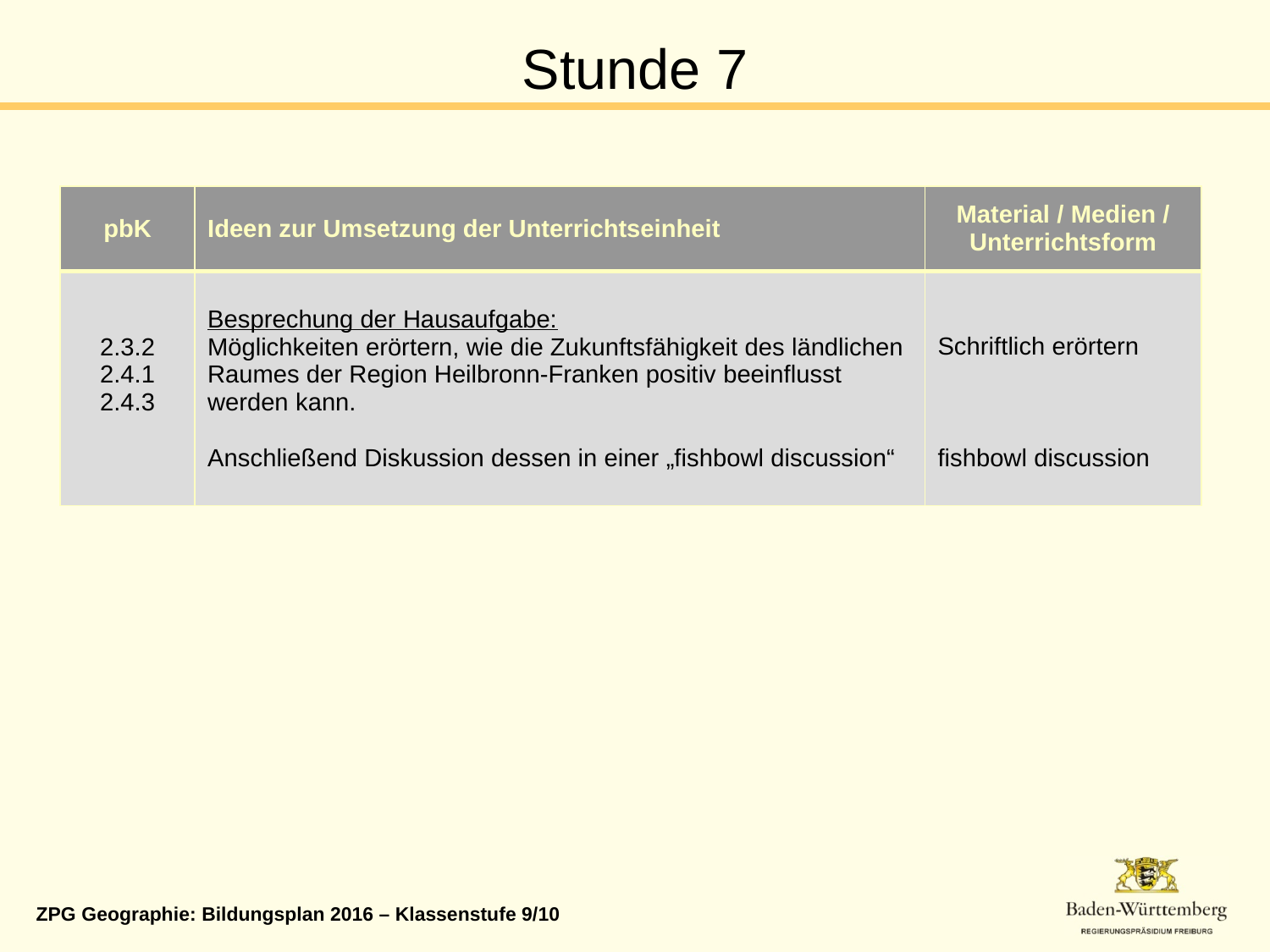

# Stunde 7
| pbK | Ideen zur Umsetzung der Unterrichtseinheit | Material / Medien / Unterrichtsform |
| --- | --- | --- |
| 2.3.2 2.4.1 2.4.3 | Besprechung der Hausaufgabe: Möglichkeiten erörtern, wie die Zukunftsfähigkeit des ländlichen Raumes der Region Heilbronn-Franken positiv beeinflusst werden kann. Anschließend Diskussion dessen in einer „fishbowl discussion“ | Schriftlich erörtern fishbowl discussion |